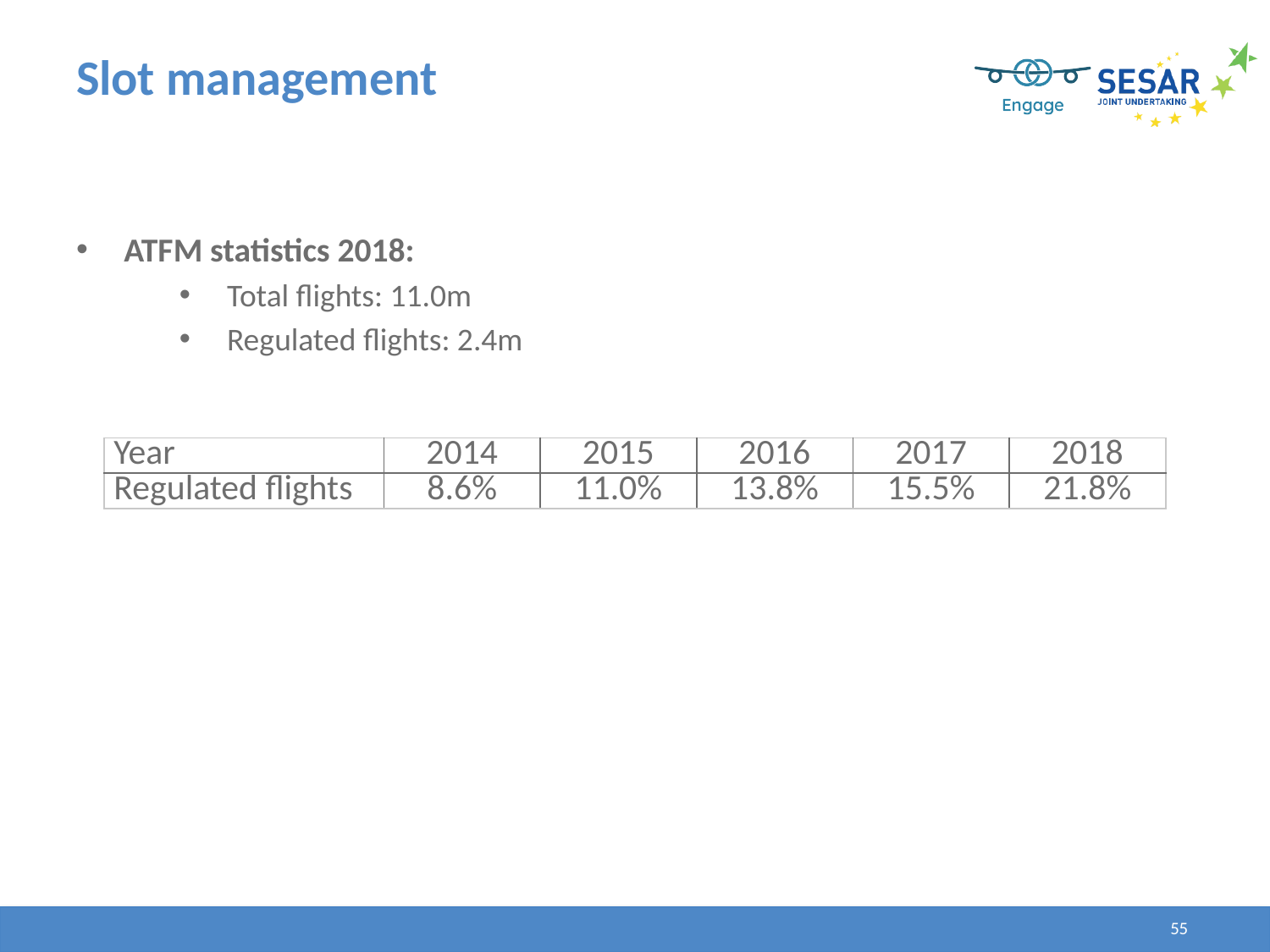

# Slot management
ATFM statistics 2018:
Total flights: 11.0m
Regulated flights: 2.4m

| Year | 2014 | 2015 | 2016 | 2017 | 2018 |
| --- | --- | --- | --- | --- | --- |
| Regulated flights | 8.6% | 11.0% | 13.8% | 15.5% | 21.8% |
55